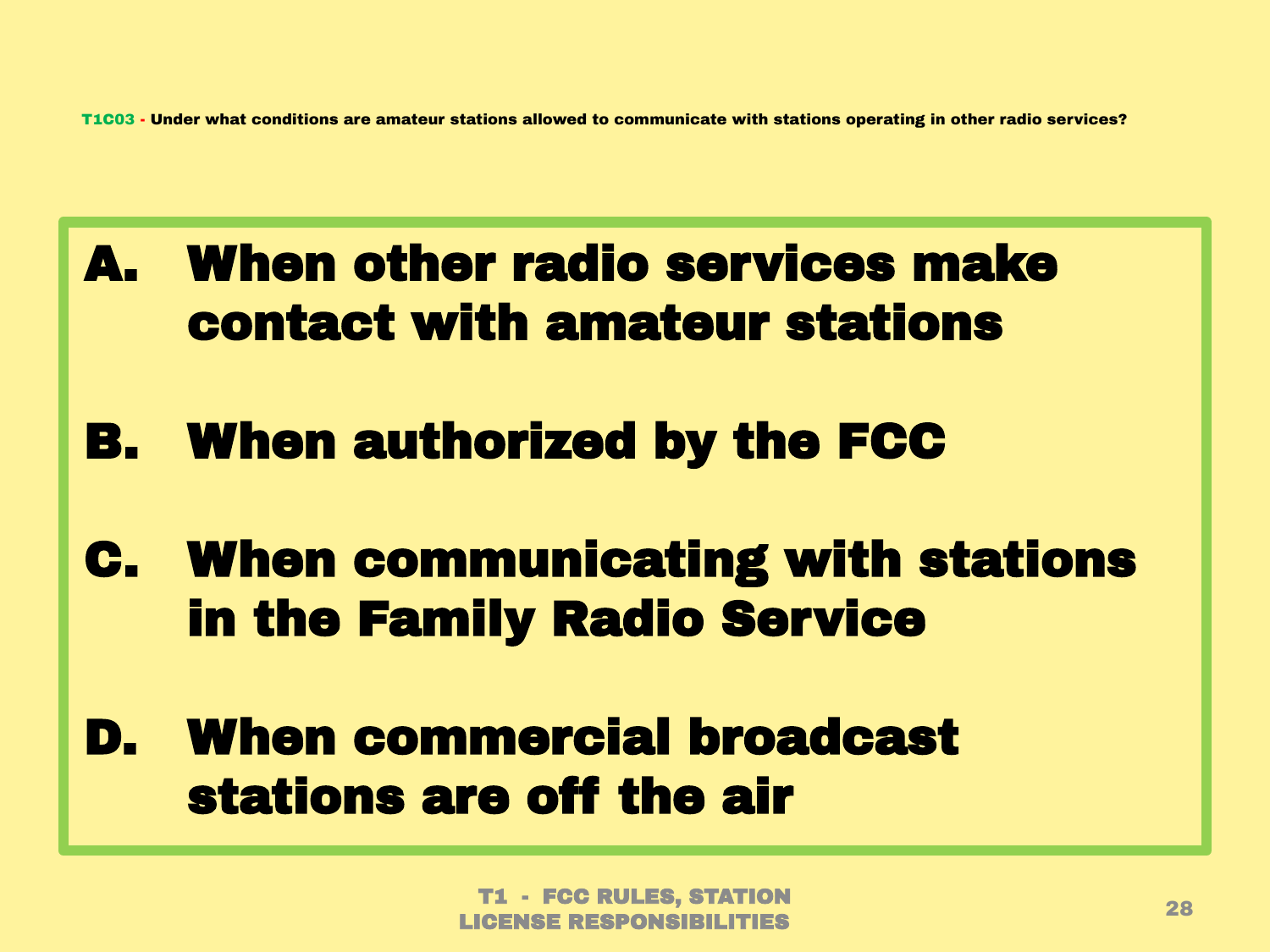

# T1C03 - Under what conditions are amateur stations allowed to communicate with stations operating in other radio services?

When other radio services make contact with amateur stations

When authorized by the FCC

When communicating with stations in the Family Radio Service

When commercial broadcast stations are off the air

T1  -  FCC RULES, STATION LICENSE RESPONSIBILITIES
28